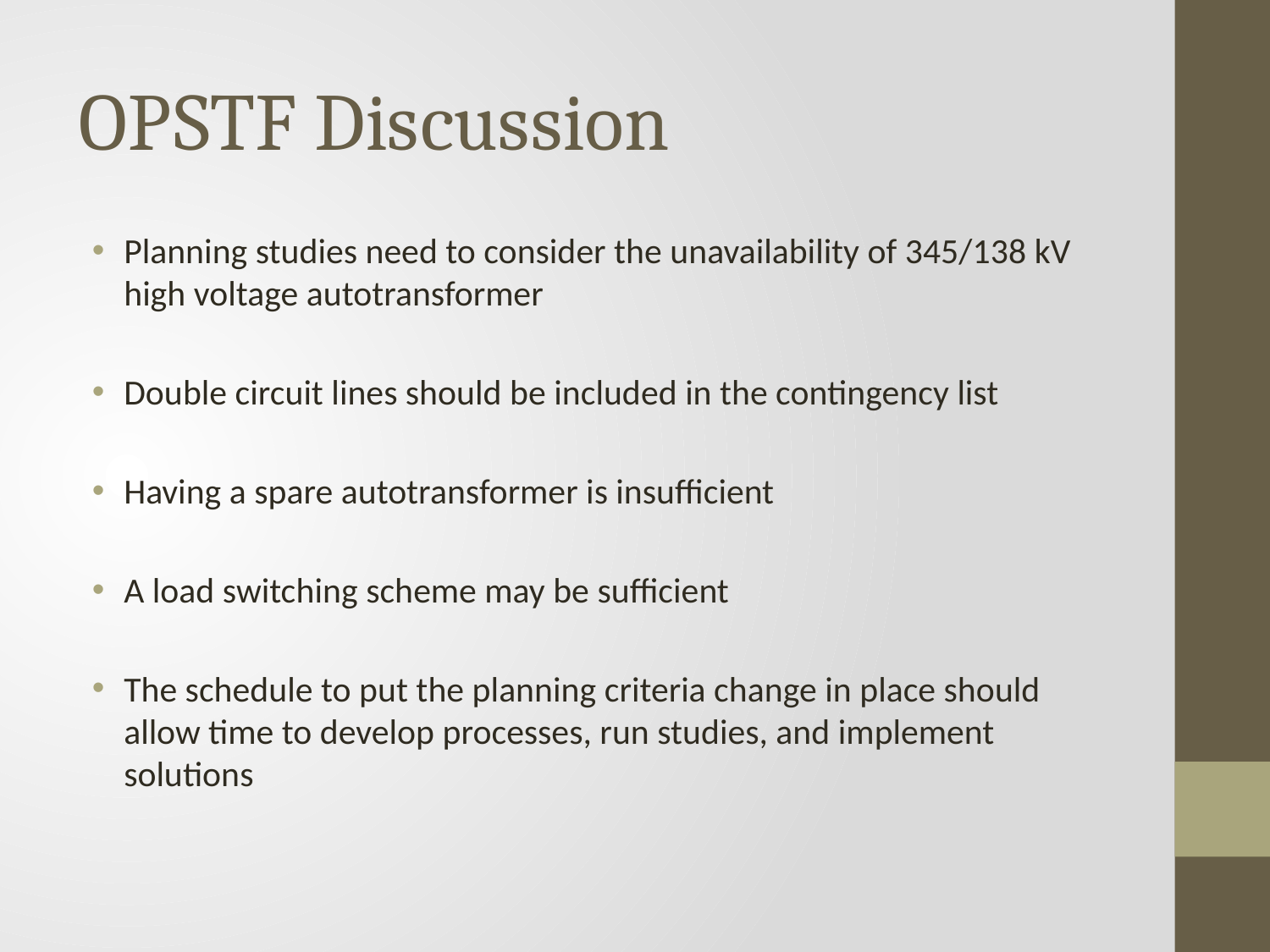

# OPSTF Discussion
Planning studies need to consider the unavailability of 345/138 kV high voltage autotransformer

Double circuit lines should be included in the contingency list

Having a spare autotransformer is insufficient

A load switching scheme may be sufficient

The schedule to put the planning criteria change in place should allow time to develop processes, run studies, and implement solutions